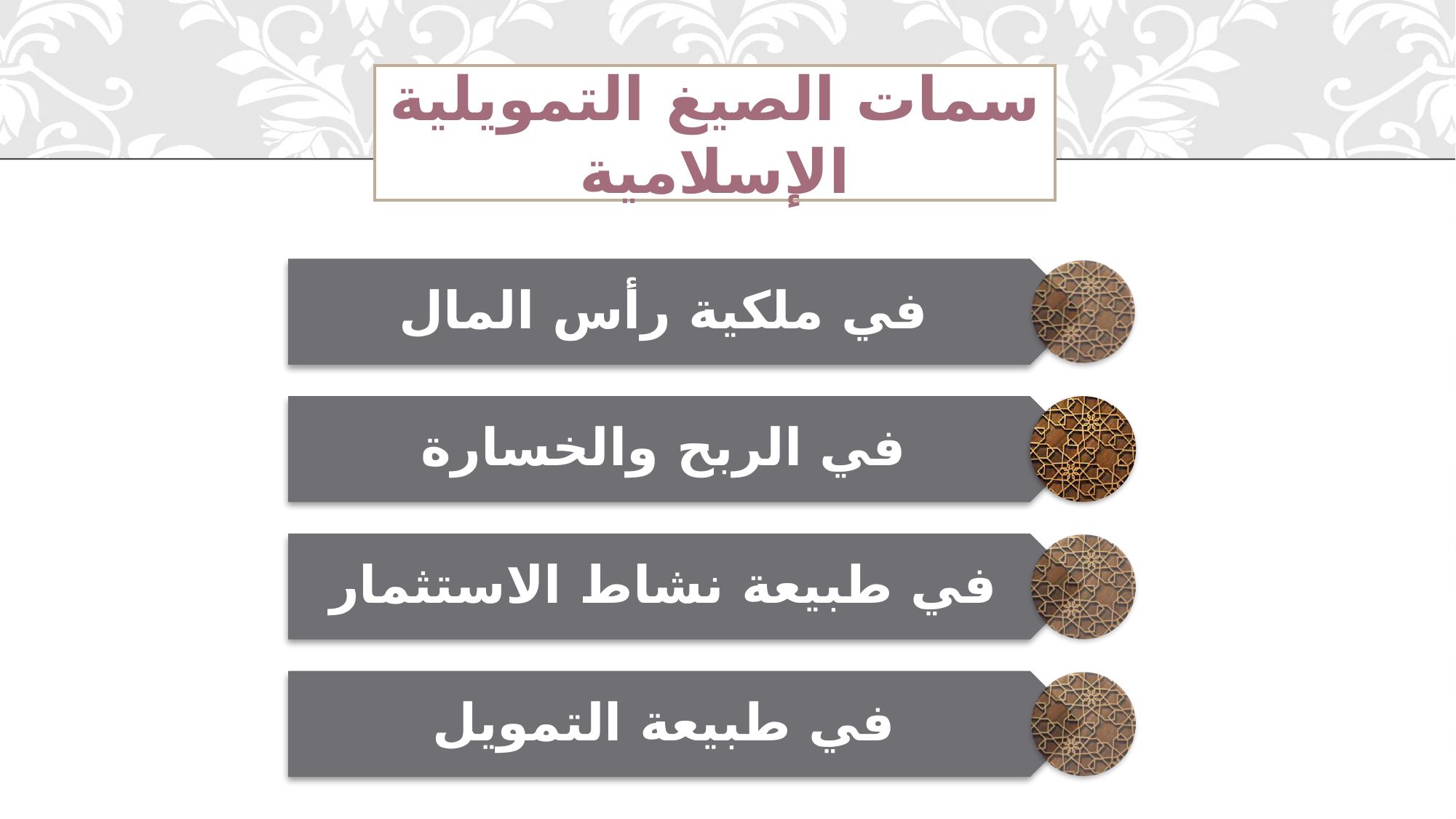

# سمات الصيغ التمويلية الإسلامية

في ملكية رأس المال
في الربح والخسارة
في طبيعة نشاط الاستثمار
في طبيعة التمويل